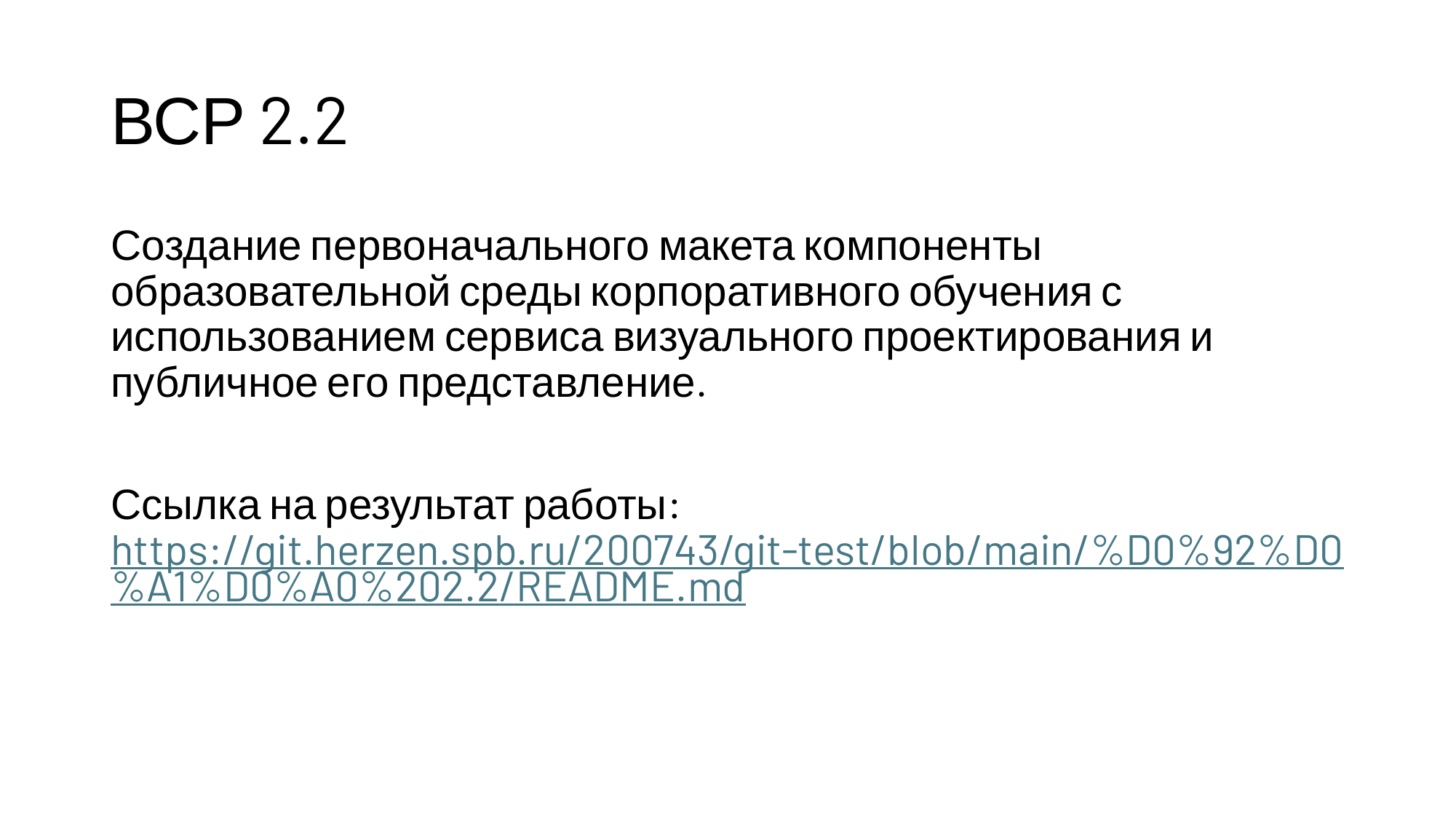

# ВСР 2.2
Создание первоначального макета компоненты образовательной среды корпоративного обучения с использованием сервиса визуального проектирования и публичное его представление.

Ссылка на результат работы: https://git.herzen.spb.ru/200743/git-test/blob/main/%D0%92%D0%A1%D0%A0%202.2/README.md